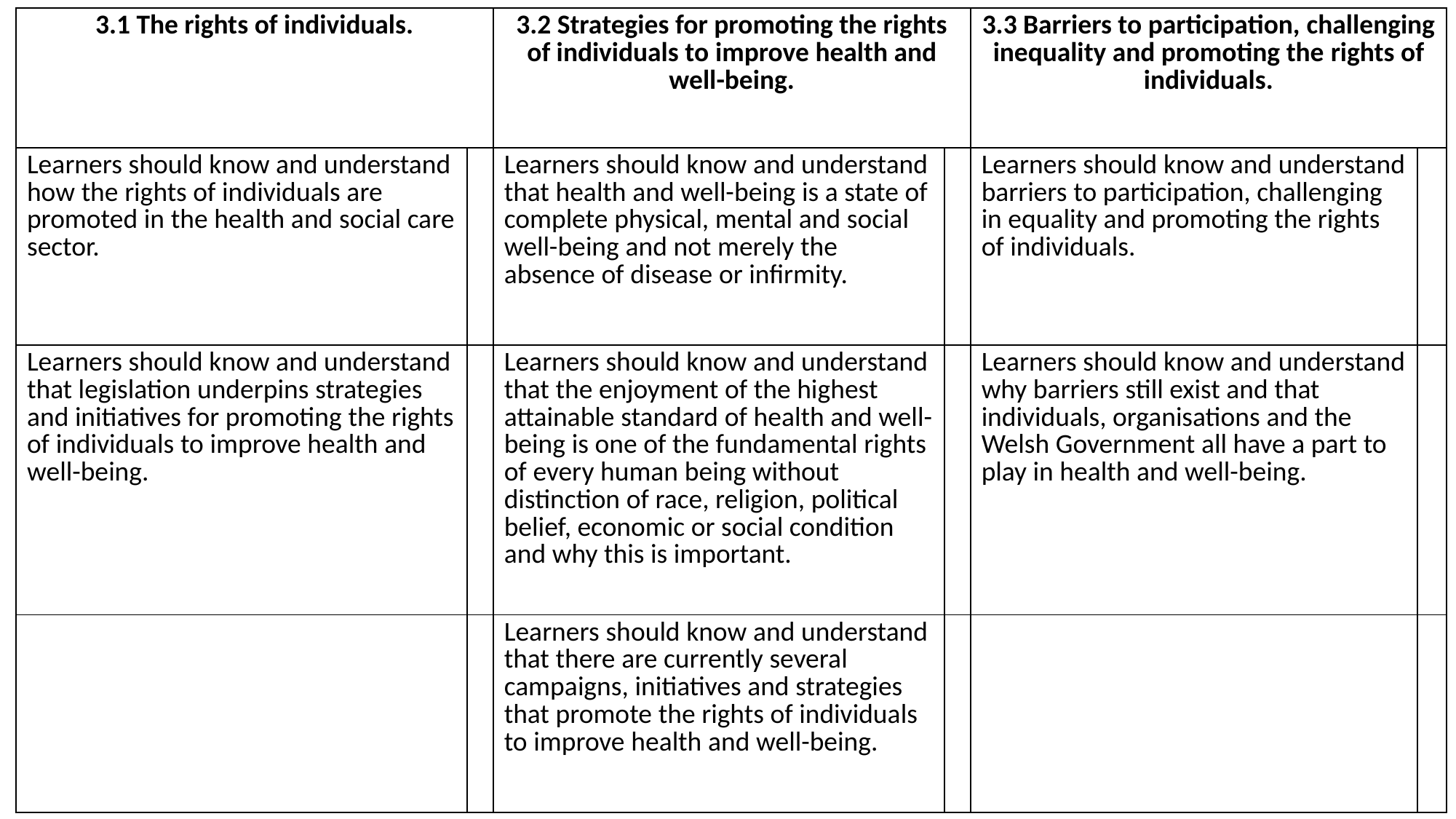

| 3.1 The rights of individuals. |  | 3.2 Strategies for promoting the rights of individuals to improve health and well-being. |  | 3.3 Barriers to participation, challenging inequality and promoting the rights of individuals. |  |
| --- | --- | --- | --- | --- | --- |
| Learners should know and understand how the rights of individuals are promoted in the health and social care sector. |  | Learners should know and understand that health and well-being is a state of complete physical, mental and social well-being and not merely the absence of disease or infirmity. |  | Learners should know and understand barriers to participation, challenging in equality and promoting the rights of individuals. |  |
| Learners should know and understand that legislation underpins strategies and initiatives for promoting the rights of individuals to improve health and well-being. |  | Learners should know and understand that the enjoyment of the highest attainable standard of health and well-being is one of the fundamental rights of every human being without distinction of race, religion, political belief, economic or social condition and why this is important. |  | Learners should know and understand why barriers still exist and that individuals, organisations and the Welsh Government all have a part to play in health and well-being. |  |
|  |  | Learners should know and understand that there are currently several campaigns, initiatives and strategies that promote the rights of individuals to improve health and well-being. |  |  |  |